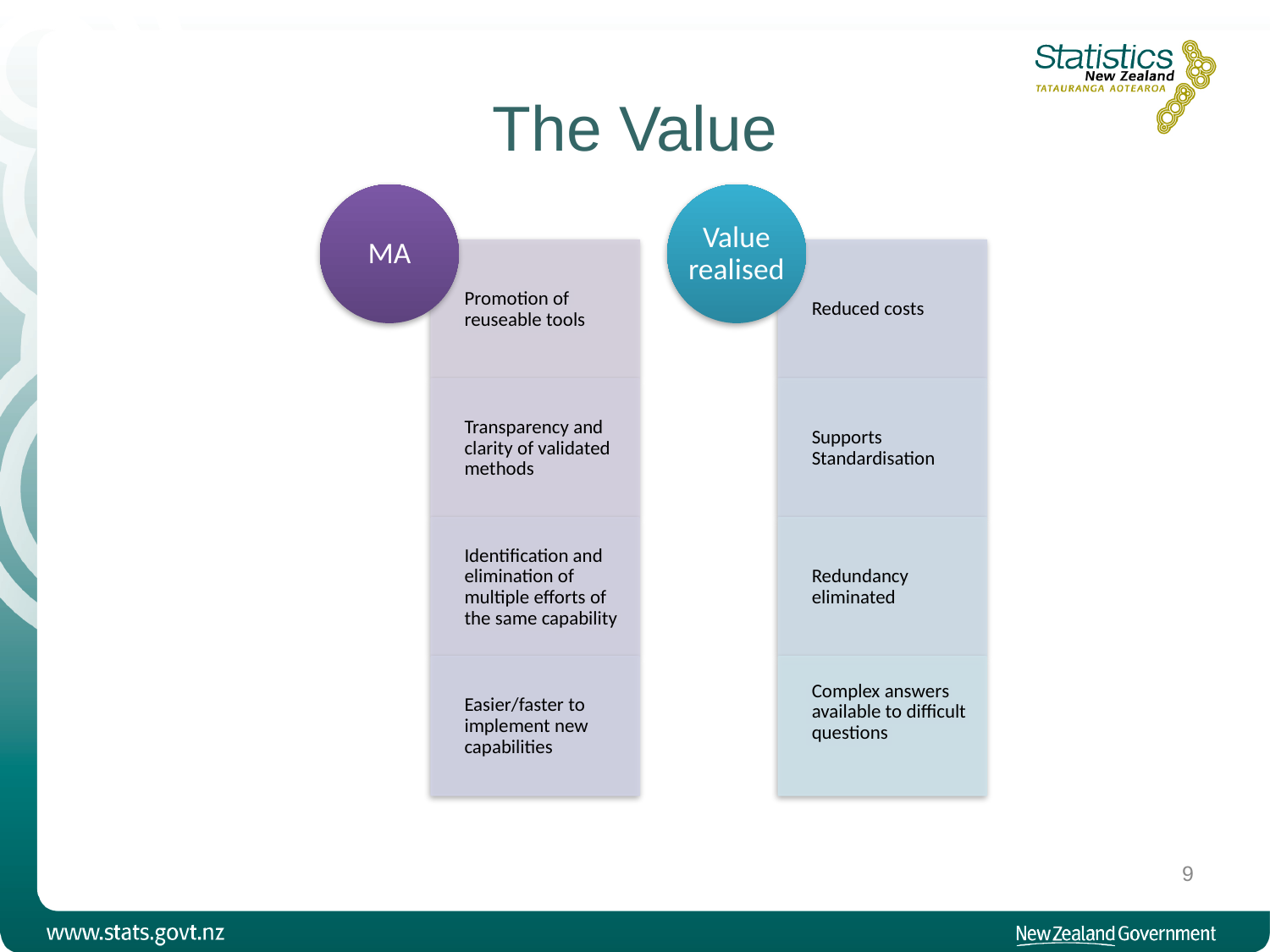

# The Value
Promotion of reuseable tools
Transparency and clarity of validated methods
Identification and elimination of multiple efforts of the same capability
Easier/faster to implement new capabilities
MA
Reduced costs
Supports Standardisation
Redundancy eliminated
Complex answers available to difficult questions

Value realised

9